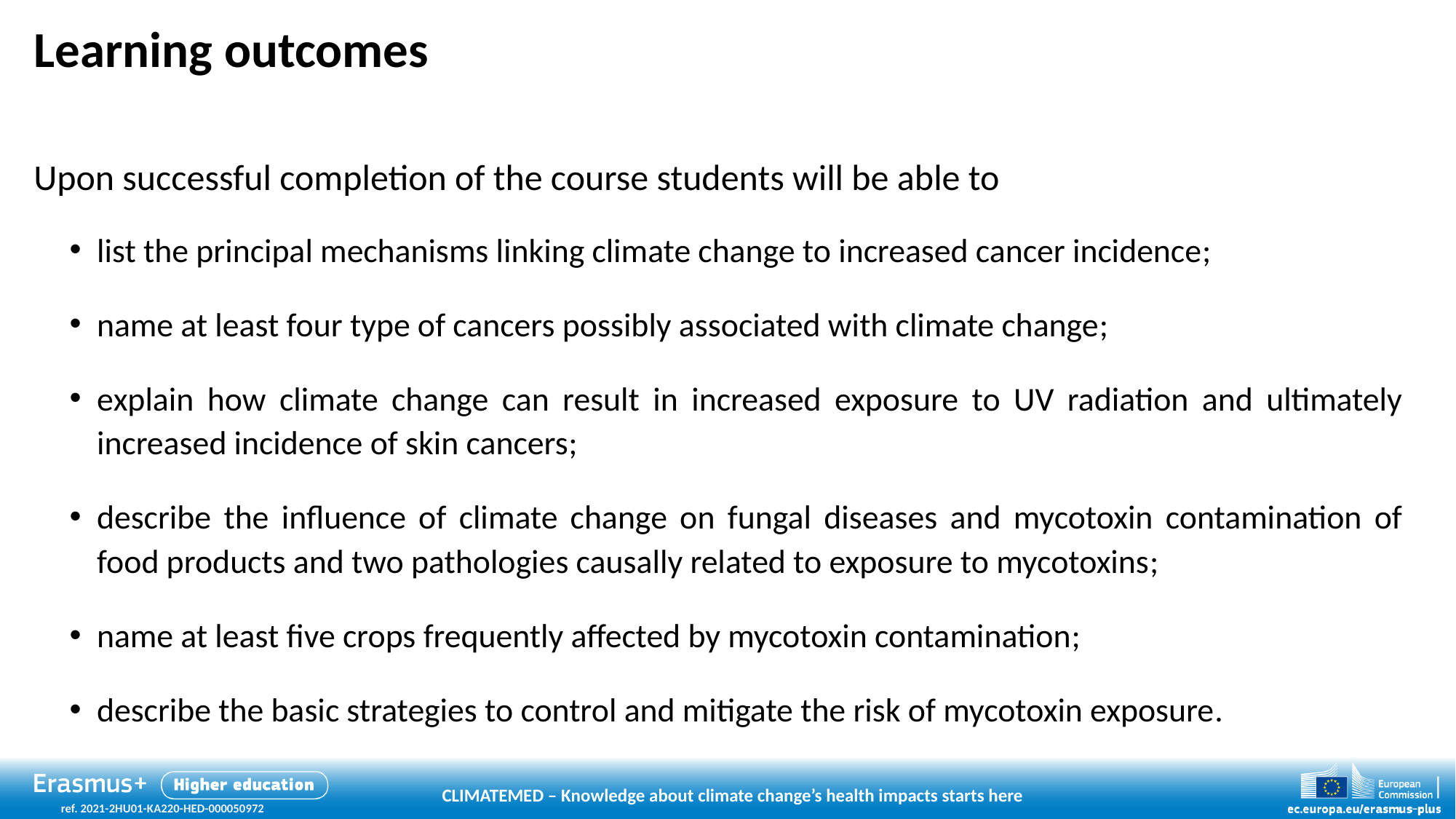

# Learning outcomes
Upon successful completion of the course students will be able to
list the principal mechanisms linking climate change to increased cancer incidence;
name at least four type of cancers possibly associated with climate change;
explain how climate change can result in increased exposure to UV radiation and ultimately increased incidence of skin cancers;
describe the influence of climate change on fungal diseases and mycotoxin contamination of food products and two pathologies causally related to exposure to mycotoxins;
name at least five crops frequently affected by mycotoxin contamination;
describe the basic strategies to control and mitigate the risk of mycotoxin exposure.